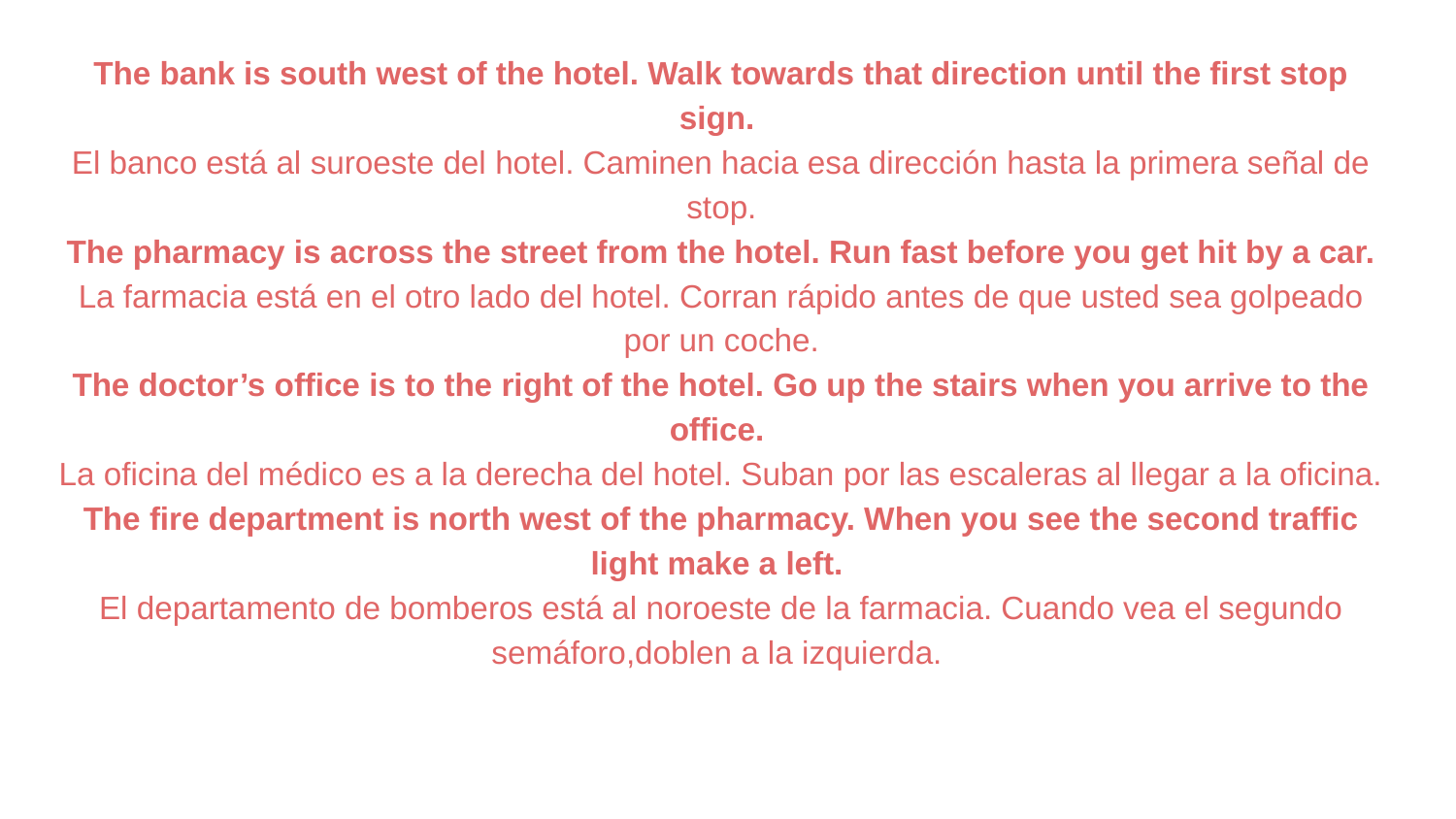

The bank is south west of the hotel. Walk towards that direction until the first stop sign.
El banco está al suroeste del hotel. Caminen hacia esa dirección hasta la primera señal de stop.
The pharmacy is across the street from the hotel. Run fast before you get hit by a car.
La farmacia está en el otro lado del hotel. Corran rápido antes de que usted sea golpeado por un coche.
The doctor’s office is to the right of the hotel. Go up the stairs when you arrive to the office.
La oficina del médico es a la derecha del hotel. Suban por las escaleras al llegar a la oficina.
The fire department is north west of the pharmacy. When you see the second traffic light make a left.
El departamento de bomberos está al noroeste de la farmacia. Cuando vea el segundo semáforo,doblen a la izquierda.